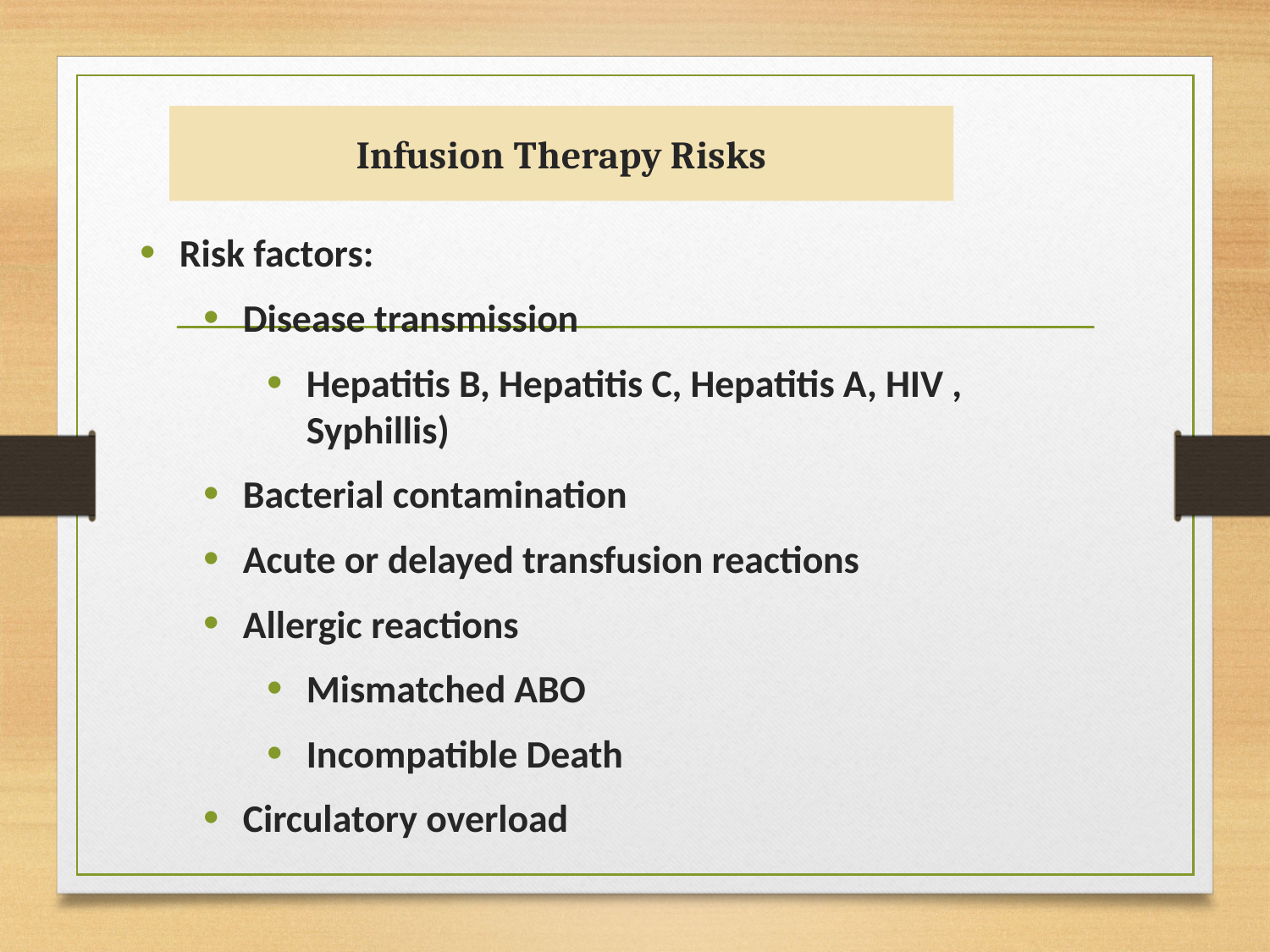

# Infusion Therapy Risks
Risk factors:
Disease transmission
Hepatitis B, Hepatitis C, Hepatitis A, HIV , Syphillis)
Bacterial contamination
Acute or delayed transfusion reactions
Allergic reactions
Mismatched ABO
Incompatible Death
Circulatory overload